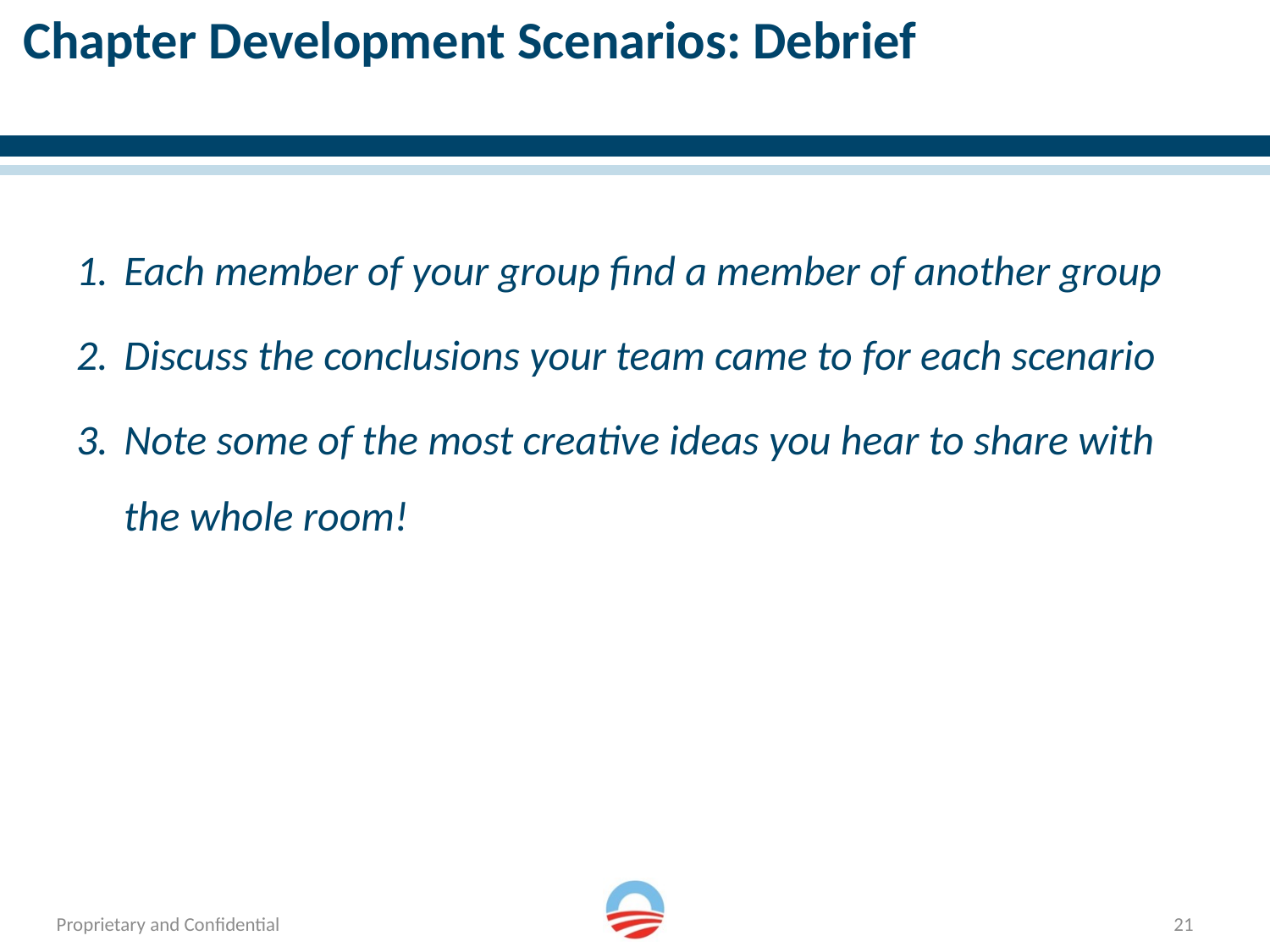

# Chapter Development Scenarios: Debrief
Each member of your group find a member of another group
Discuss the conclusions your team came to for each scenario
Note some of the most creative ideas you hear to share with the whole room!
21